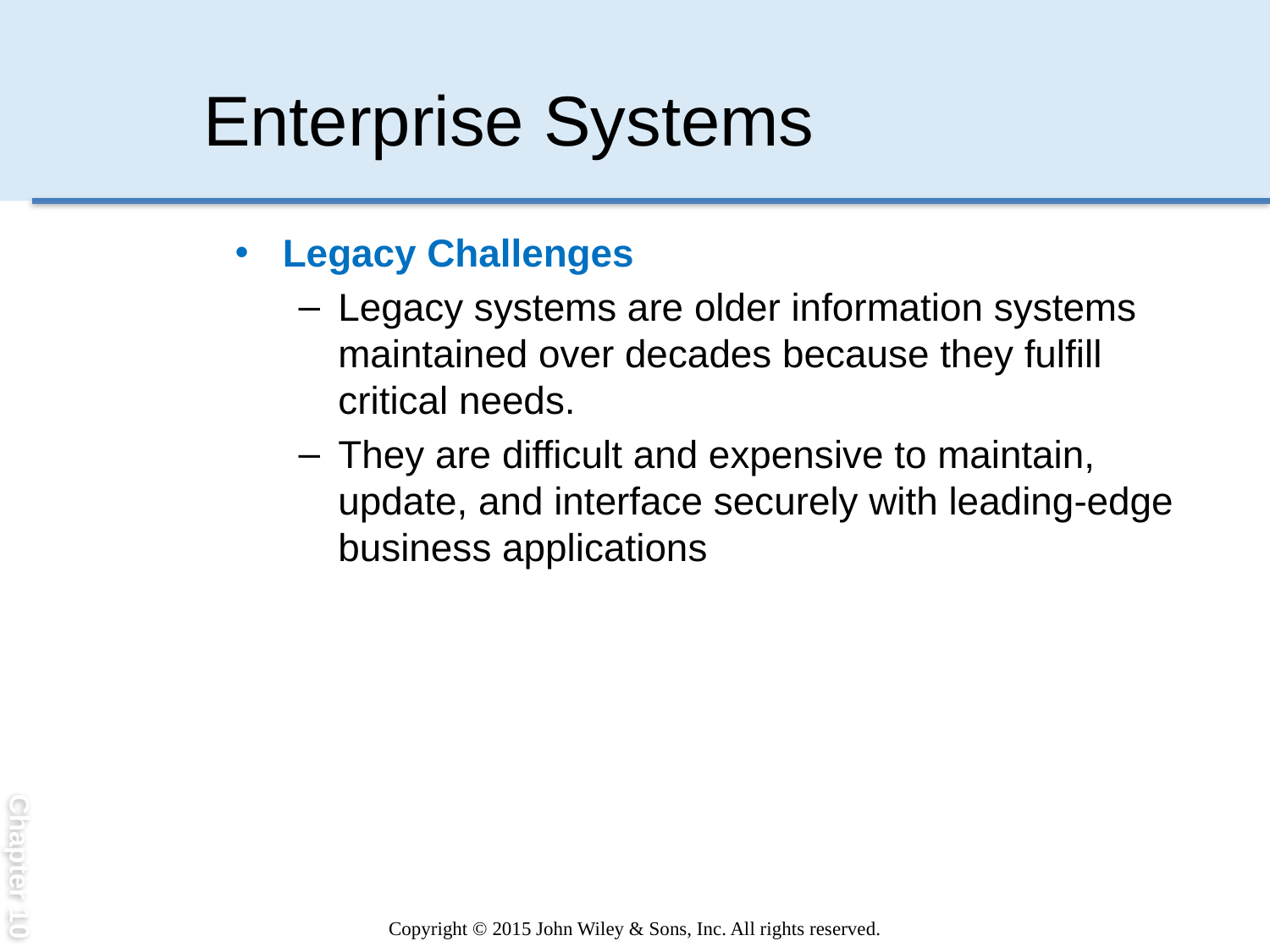

Chapter 10
# Enterprise Systems
Legacy Challenges
Legacy systems are older information systems maintained over decades because they fulfill critical needs.
They are difficult and expensive to maintain, update, and interface securely with leading-edge business applications